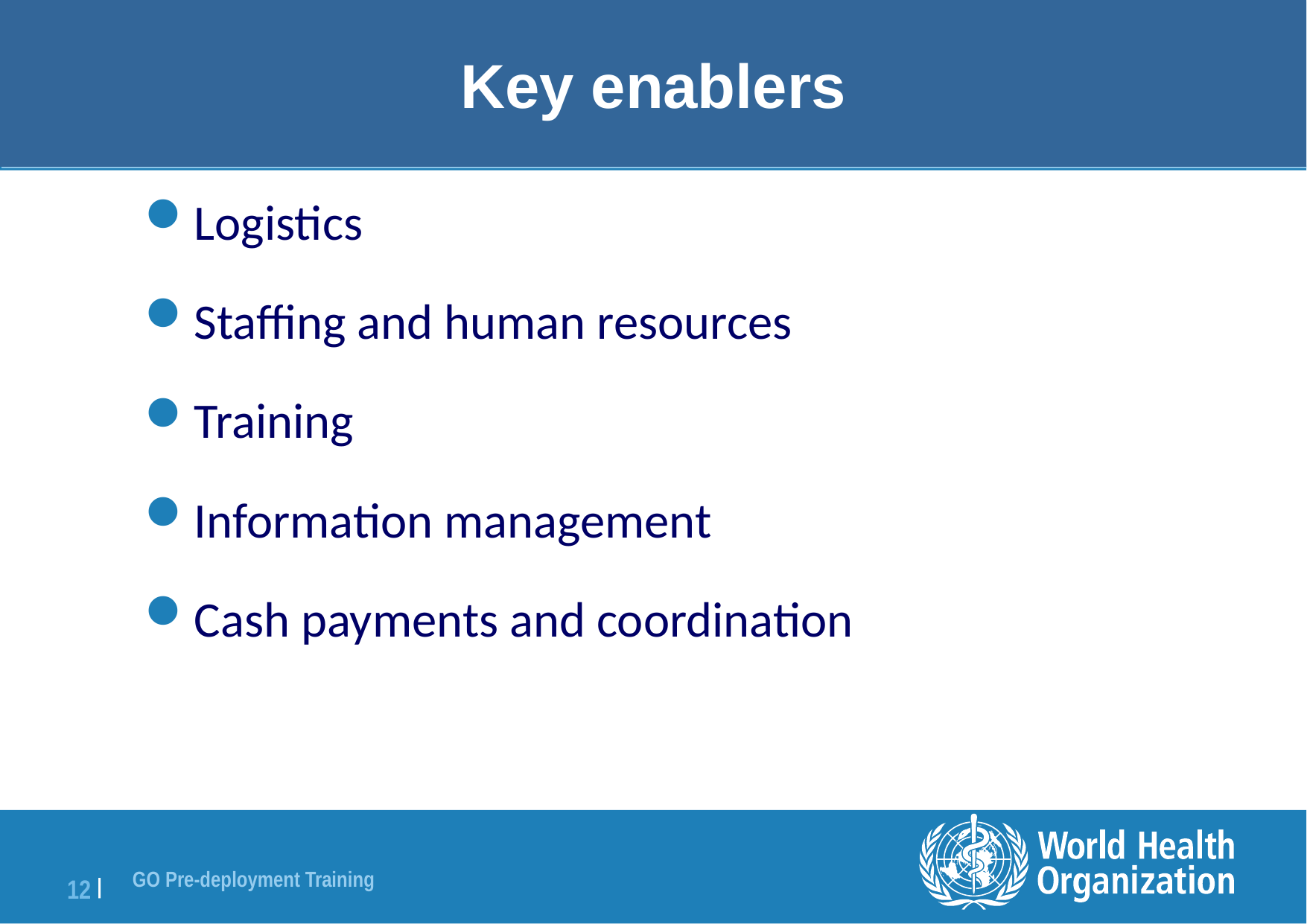

# Key enablers
Logistics
Staffing and human resources
Training
Information management
Cash payments and coordination